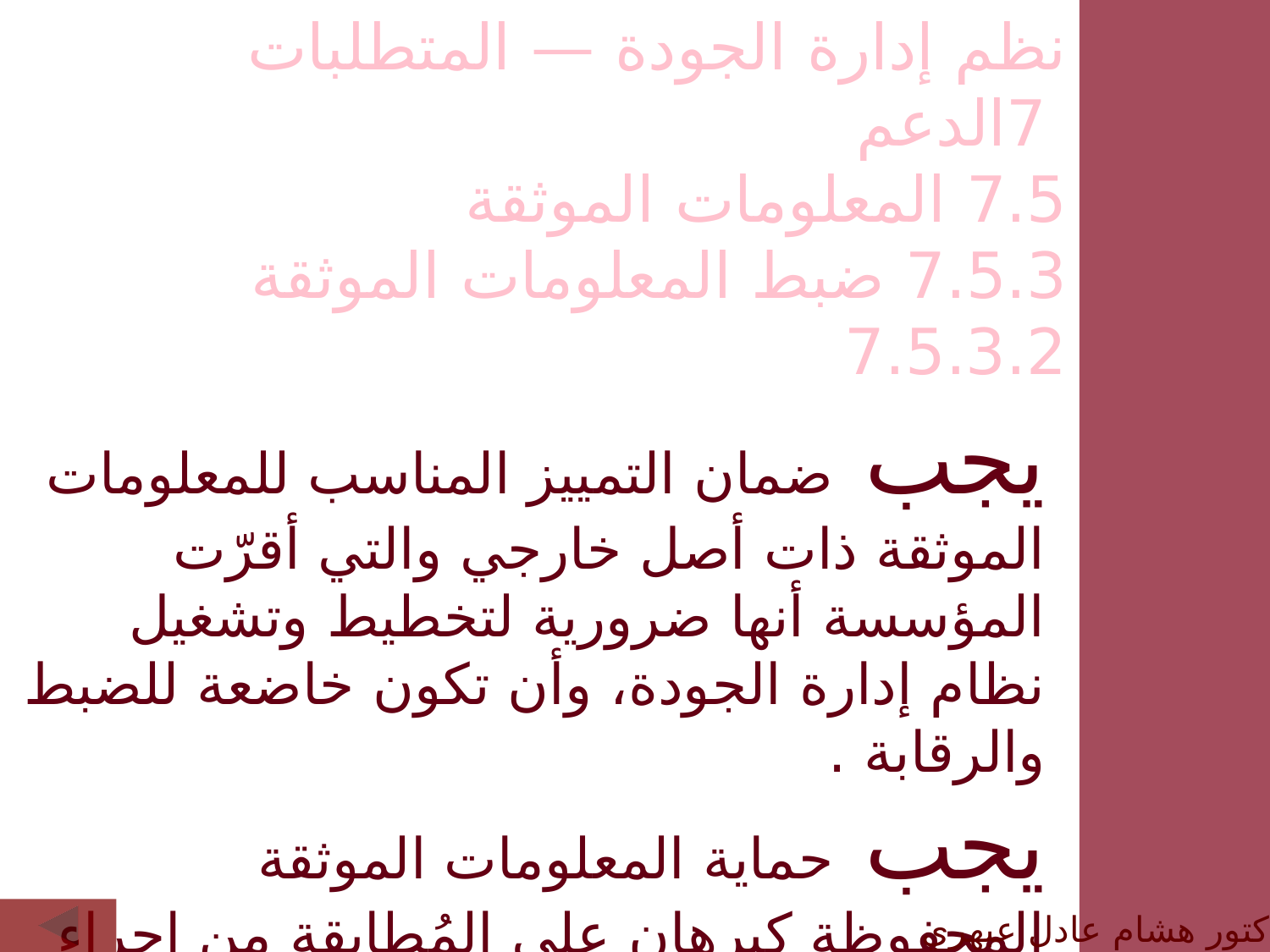

نظم إدارة الجودة — المتطلبات
 7الدعم
7.5 المعلومات الموثقة
7.5.3 ضبط المعلومات الموثقة
7.5.3.2

يجب ضمان التمييز المناسب للمعلومات الموثقة ذات أصل خارجي والتي أقرّت المؤسسة أنها ضرورية لتخطيط وتشغيل نظام إدارة الجودة، وأن تكون خاضعة للضبط والرقابة .
يجب حماية المعلومات الموثقة المحفوظة كبرهان على المُطابقة من إجراء التعديلات غير المقصودة عليها .

الدكتور هشام عادل عبهري